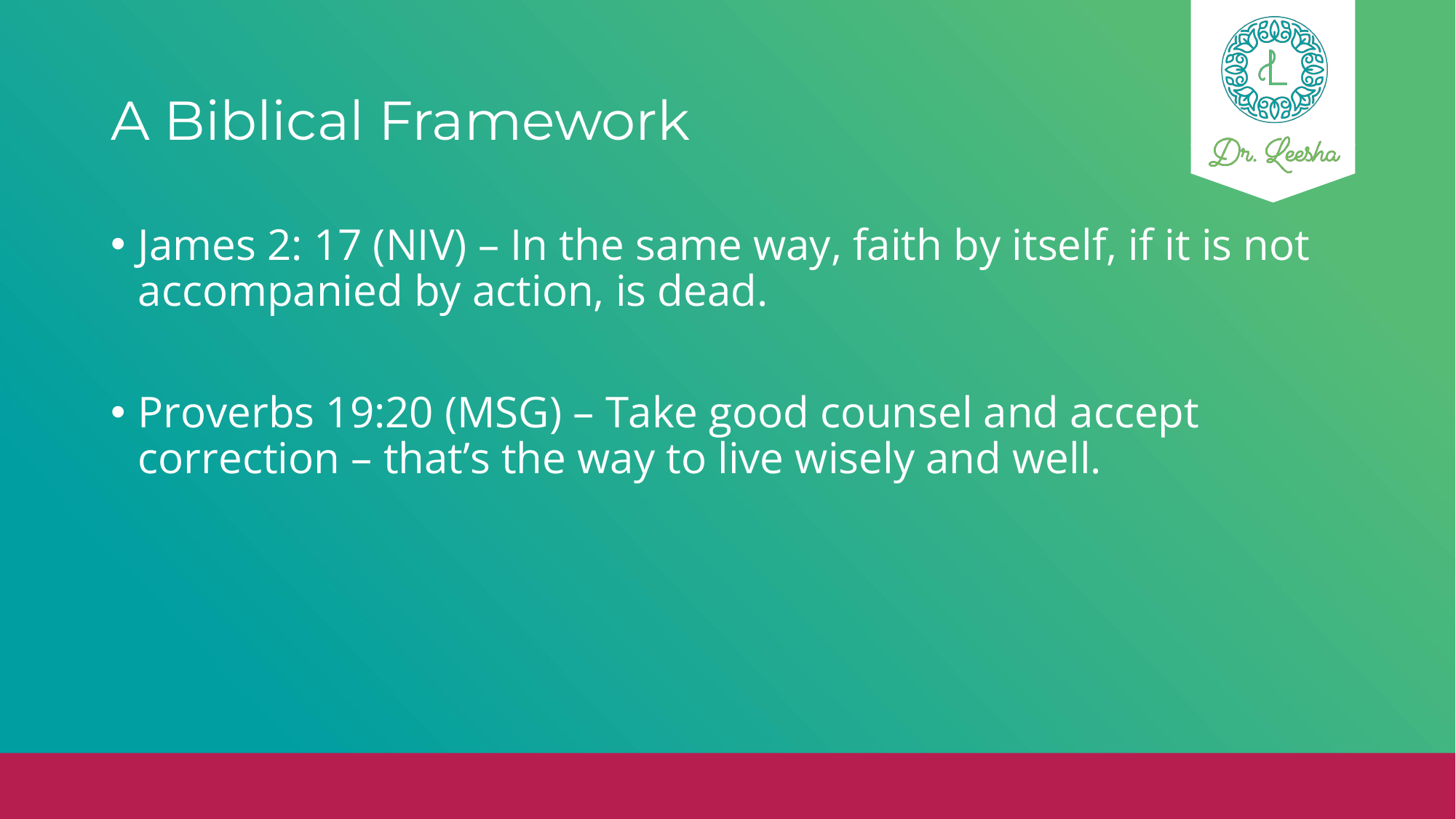

# A Biblical Framework
James 2: 17 (NIV) – In the same way, faith by itself, if it is not accompanied by action, is dead.

Proverbs 19:20 (MSG) – Take good counsel and accept correction – that’s the way to live wisely and well.